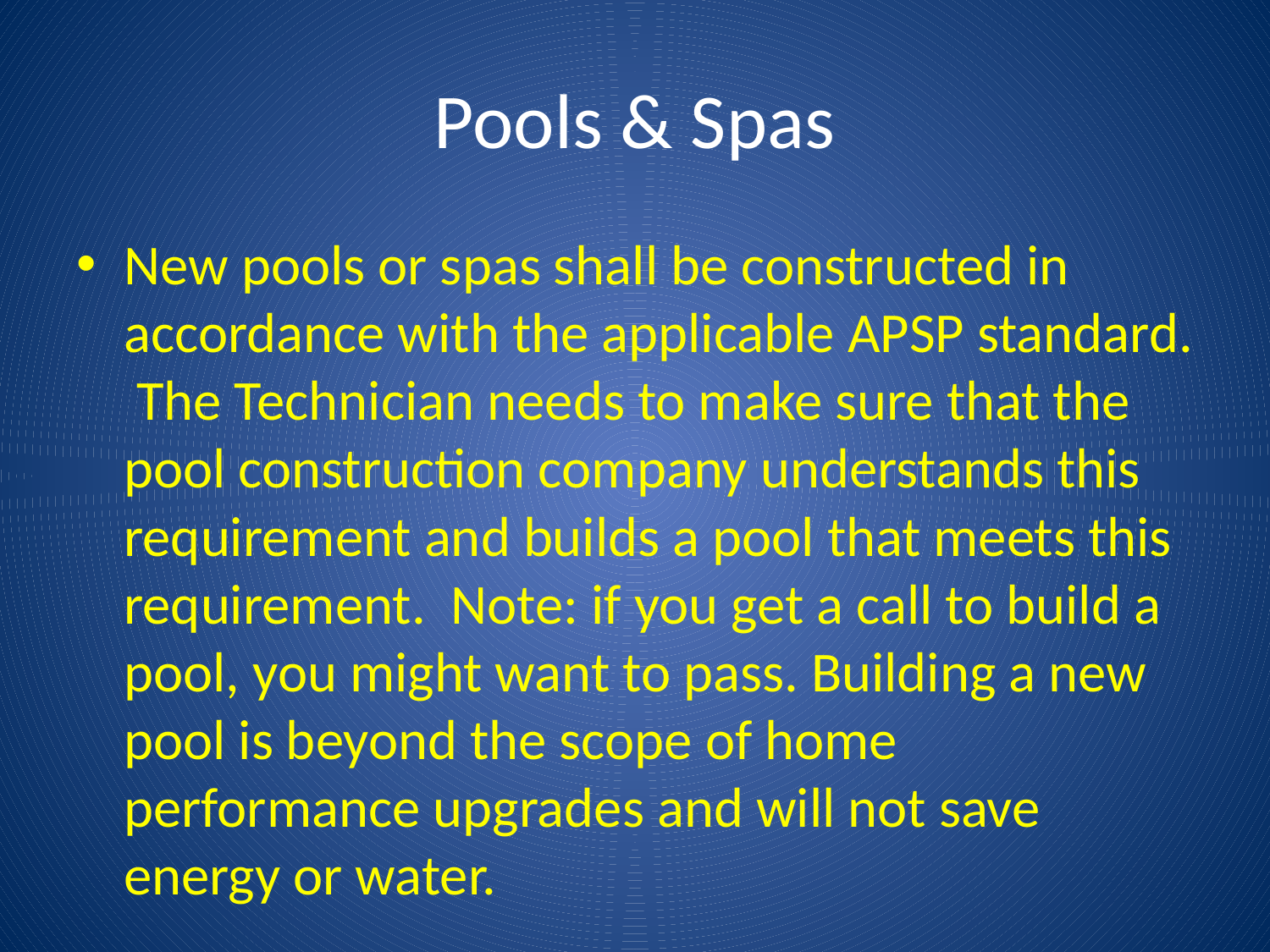

# Pools & Spas
New pools or spas shall be constructed in accordance with the applicable APSP standard.  The Technician needs to make sure that the pool construction company understands this requirement and builds a pool that meets this requirement.  Note: if you get a call to build a pool, you might want to pass. Building a new pool is beyond the scope of home performance upgrades and will not save energy or water.